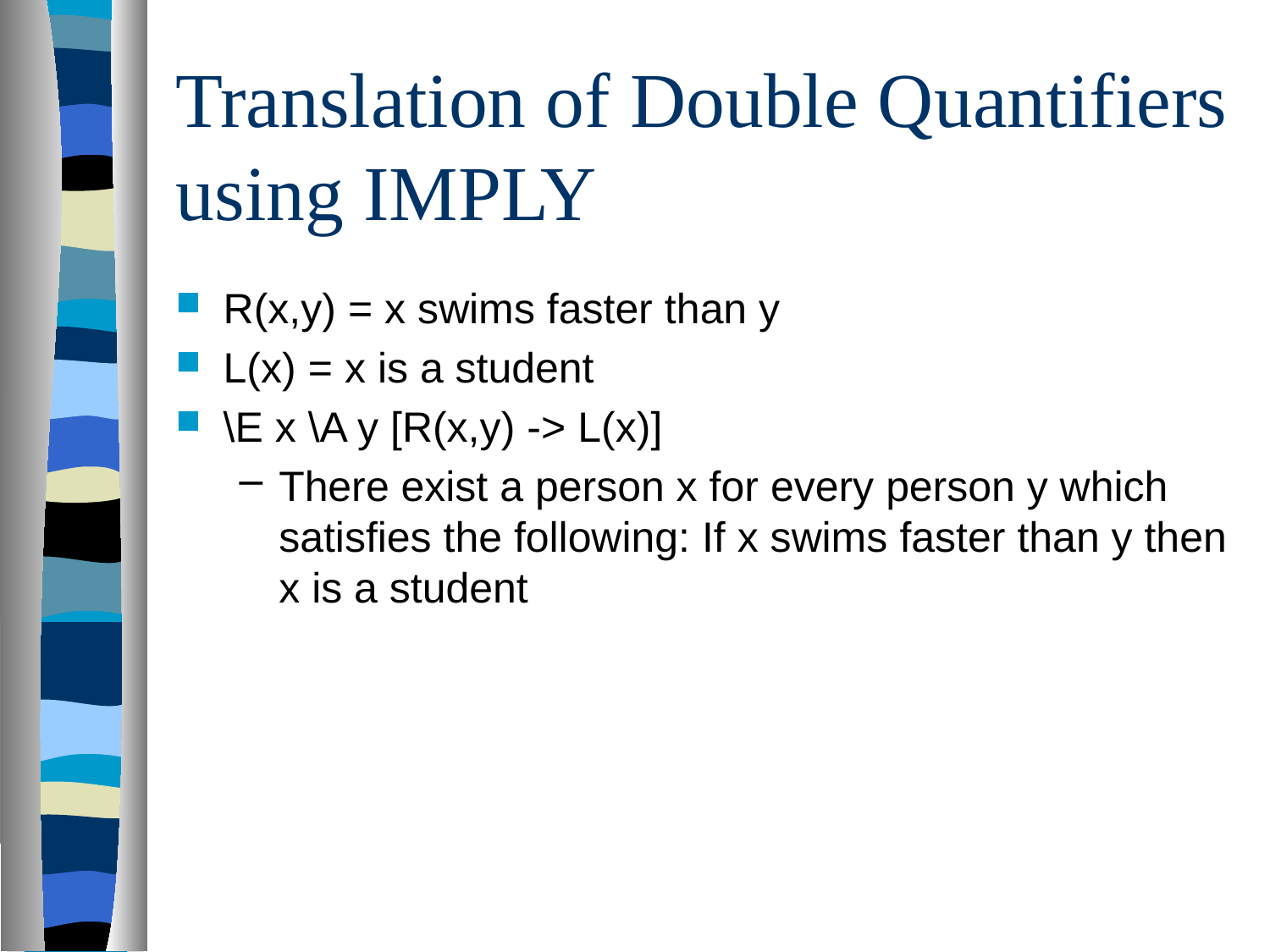

# Translation of Double Quantifiers using IMPLY
R(x,y) = x swims faster than y
L(x) = x is a student
\E x \A y [R(x,y) -> L(x)]
There exist a person x for every person y which satisfies the following: If x swims faster than y then x is a student